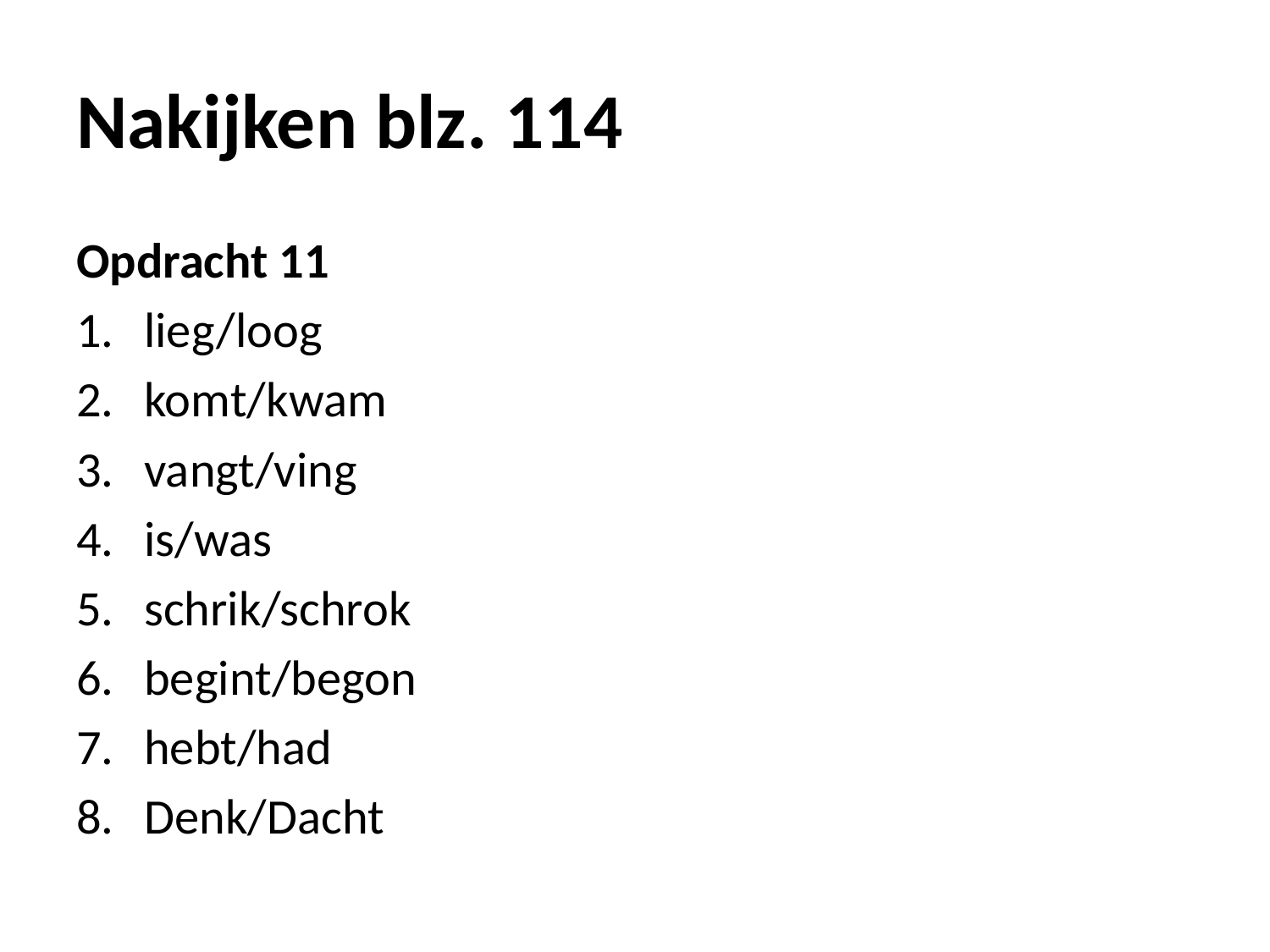

# Nakijken blz. 114
Opdracht 11
lieg/loog
komt/kwam
vangt/ving
is/was
schrik/schrok
begint/begon
hebt/had
Denk/Dacht